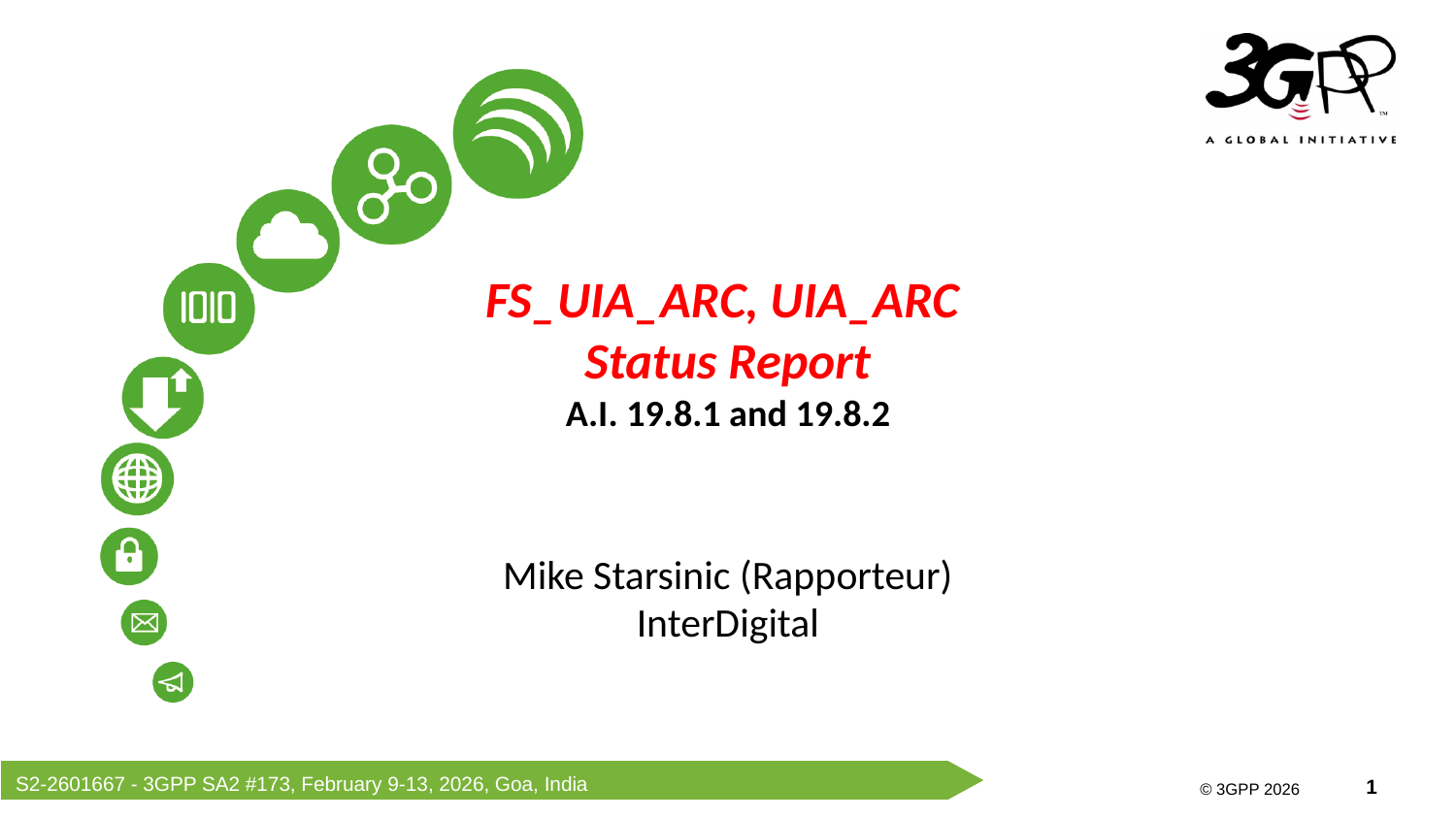

FS_UIA_ARC, UIA_ARC
Status Report
A.I. 19.8.1 and 19.8.2
Mike Starsinic (Rapporteur)
InterDigital

S2-2601667 - 3GPP SA2 #173, February 9-13, 2026, Goa, India

© 3GPP 2026